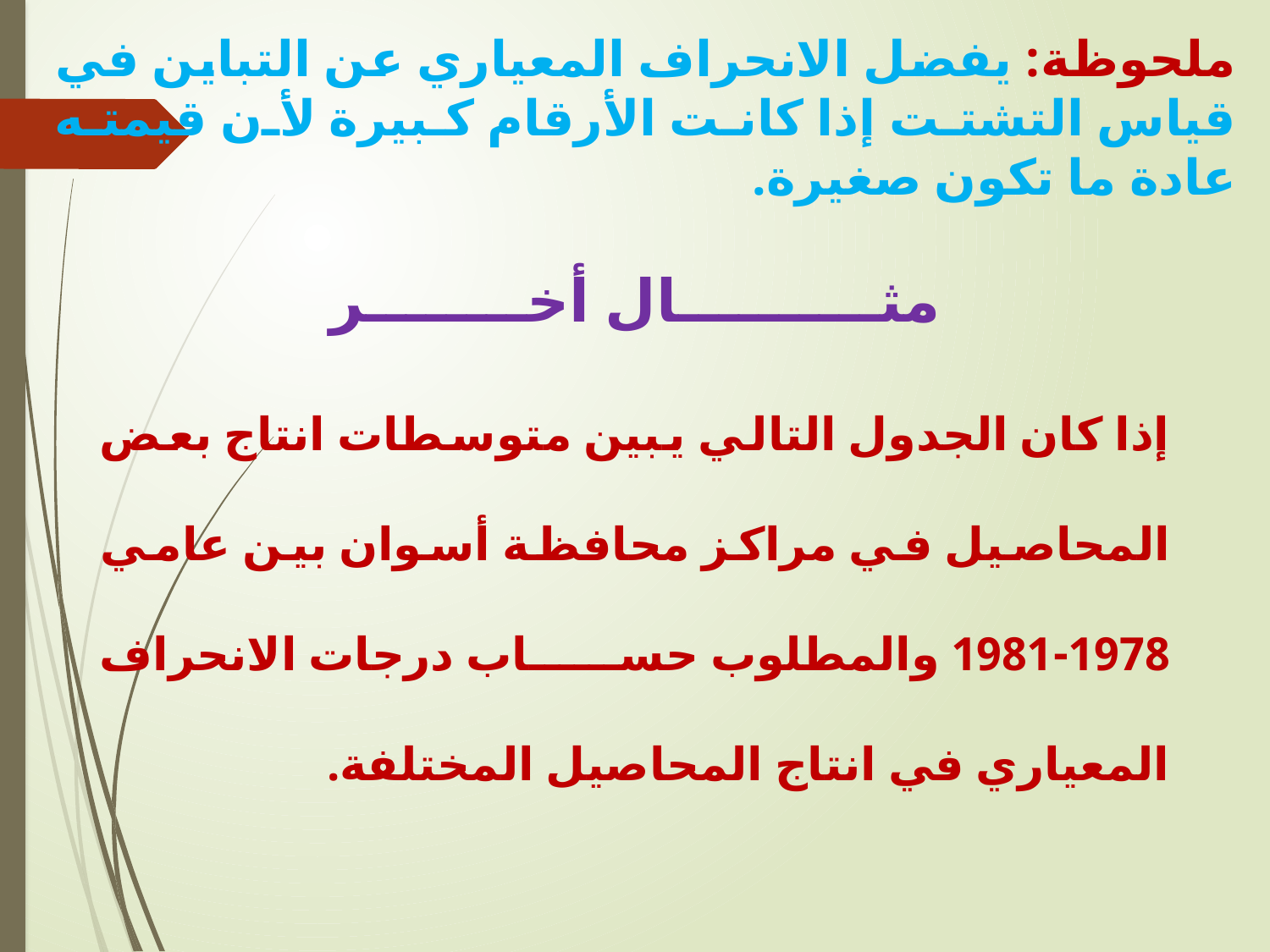

# ملحوظة: يفضل الانحراف المعياري عن التباين في قياس التشتت إذا كانت الأرقام كبيرة لأن قيمته عادة ما تكون صغيرة.

مثــــــــــال أخــــــــر
إذا كان الجدول التالي يبين متوسطات انتاج بعض المحاصيل في مراكز محافظة أسوان بين عامي 1978-1981 والمطلوب حساب درجات الانحراف المعياري في انتاج المحاصيل المختلفة.